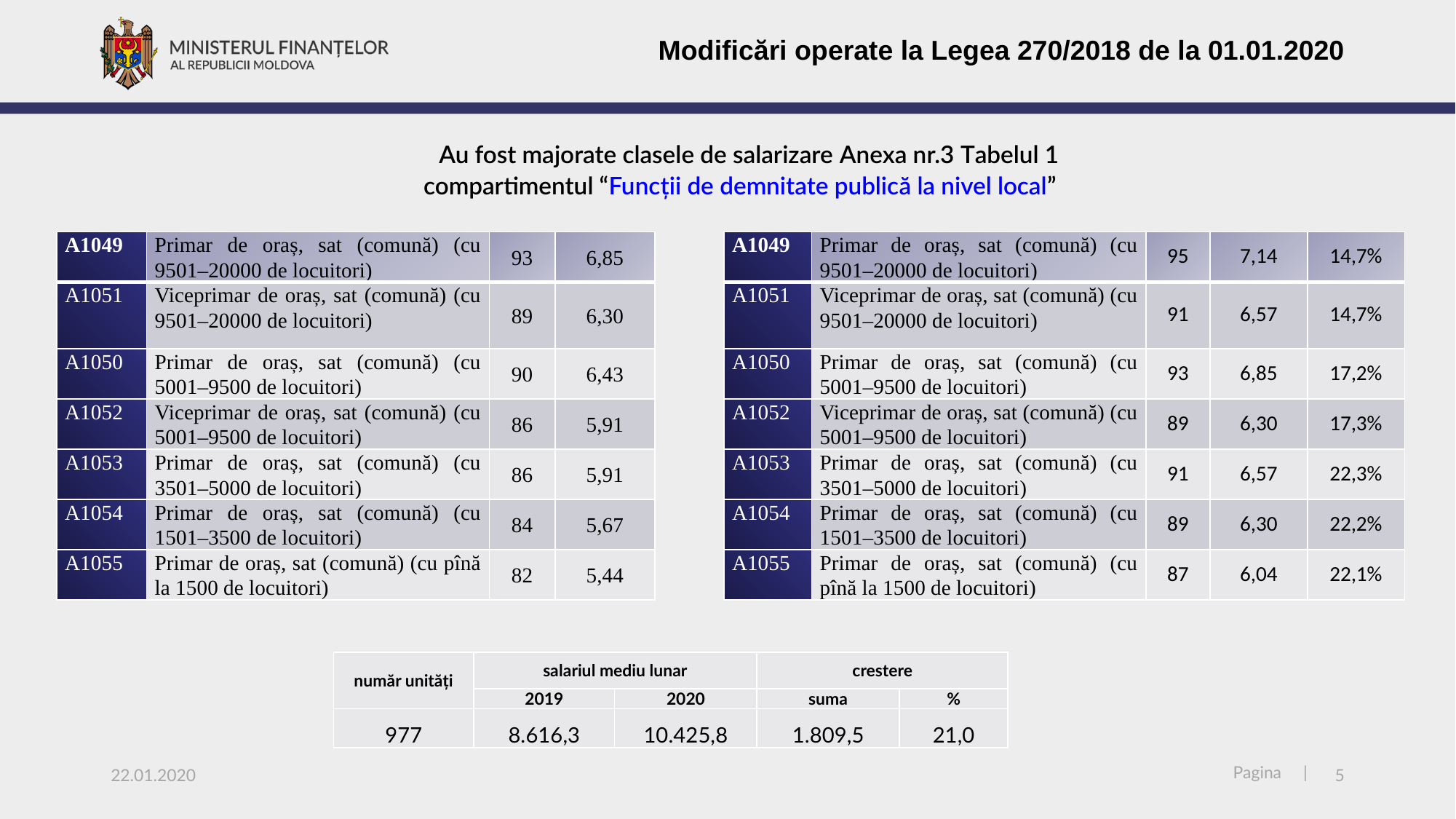

Modificări operate la Legea 270/2018 de la 01.01.2020

# Au fost majorate clasele de salarizare Anexa nr.3 Tabelul 1 compartimentul “Funcții de demnitate publică la nivel local”
| A1049 | Primar de oraș, sat (comună) (cu 9501–20000 de locuitori) | 93 | 6,85 |
| --- | --- | --- | --- |
| A1051 | Viceprimar de oraș, sat (comună) (cu 9501–20000 de locuitori) | 89 | 6,30 |
| A1050 | Primar de oraș, sat (comună) (cu 5001–9500 de locuitori) | 90 | 6,43 |
| A1052 | Viceprimar de oraș, sat (comună) (cu 5001–9500 de locuitori) | 86 | 5,91 |
| A1053 | Primar de oraș, sat (comună) (cu 3501–5000 de locuitori) | 86 | 5,91 |
| A1054 | Primar de oraș, sat (comună) (cu 1501–3500 de locuitori) | 84 | 5,67 |
| A1055 | Primar de oraș, sat (comună) (cu pînă la 1500 de locuitori) | 82 | 5,44 |
| A1049 | Primar de oraș, sat (comună) (cu 9501–20000 de locuitori) | 95 | 7,14 | 14,7% |
| --- | --- | --- | --- | --- |
| A1051 | Viceprimar de oraș, sat (comună) (cu 9501–20000 de locuitori) | 91 | 6,57 | 14,7% |
| A1050 | Primar de oraș, sat (comună) (cu 5001–9500 de locuitori) | 93 | 6,85 | 17,2% |
| A1052 | Viceprimar de oraș, sat (comună) (cu 5001–9500 de locuitori) | 89 | 6,30 | 17,3% |
| A1053 | Primar de oraș, sat (comună) (cu 3501–5000 de locuitori) | 91 | 6,57 | 22,3% |
| A1054 | Primar de oraș, sat (comună) (cu 1501–3500 de locuitori) | 89 | 6,30 | 22,2% |
| A1055 | Primar de oraș, sat (comună) (cu pînă la 1500 de locuitori) | 87 | 6,04 | 22,1% |
| număr unități | salariul mediu lunar |  | crestere |  |
| --- | --- | --- | --- | --- |
|  | 2019 | 2020 | suma | % |
| 977 | 8.616,3 | 10.425,8 | 1.809,5 | 21,0 |
22.01.2020
5